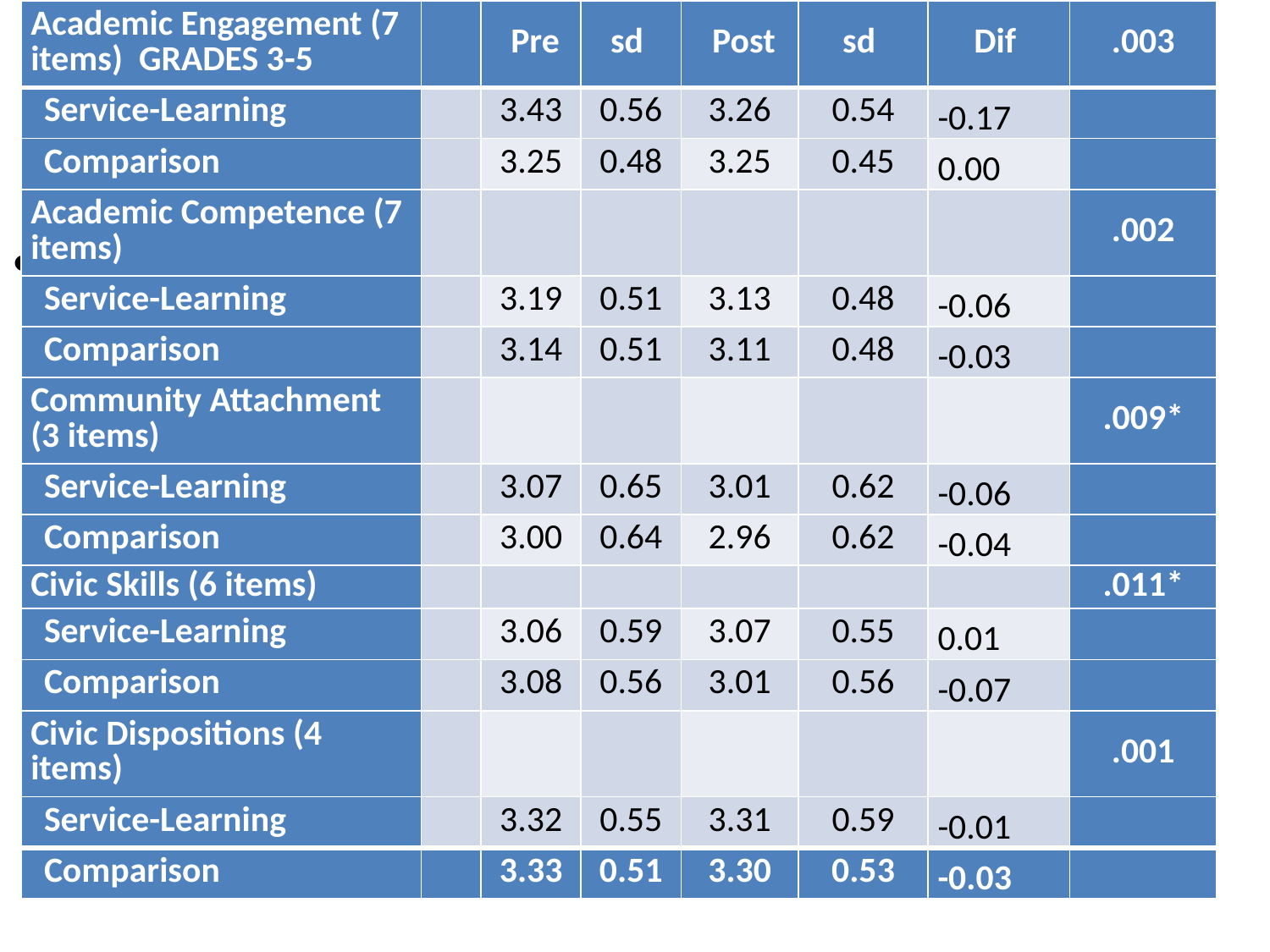

| Academic Engagement (7 items) GRADES 3-5 |  | Pre | sd | Post | sd | Dif | .003 |
| --- | --- | --- | --- | --- | --- | --- | --- |
| Service-Learning |  | 3.43 | 0.56 | 3.26 | 0.54 | -0.17 |  |
| Comparison |  | 3.25 | 0.48 | 3.25 | 0.45 | 0.00 |  |
| Academic Competence (7 items) |  |  |  |  |  |  | .002 |
| Service-Learning |  | 3.19 | 0.51 | 3.13 | 0.48 | -0.06 |  |
| Comparison |  | 3.14 | 0.51 | 3.11 | 0.48 | -0.03 |  |
| Community Attachment (3 items) |  |  |  |  |  |  | .009\* |
| Service-Learning |  | 3.07 | 0.65 | 3.01 | 0.62 | -0.06 |  |
| Comparison |  | 3.00 | 0.64 | 2.96 | 0.62 | -0.04 |  |
| Civic Skills (6 items) |  |  |  |  |  |  | .011\* |
| Service-Learning |  | 3.06 | 0.59 | 3.07 | 0.55 | 0.01 |  |
| Comparison |  | 3.08 | 0.56 | 3.01 | 0.56 | -0.07 |  |
| Civic Dispositions (4 items) |  |  |  |  |  |  | .001 |
| Service-Learning |  | 3.32 | 0.55 | 3.31 | 0.59 | -0.01 |  |
| Comparison |  | 3.33 | 0.51 | 3.30 | 0.53 | -0.03 |  |
Wisconsin Findings
Will add this week.